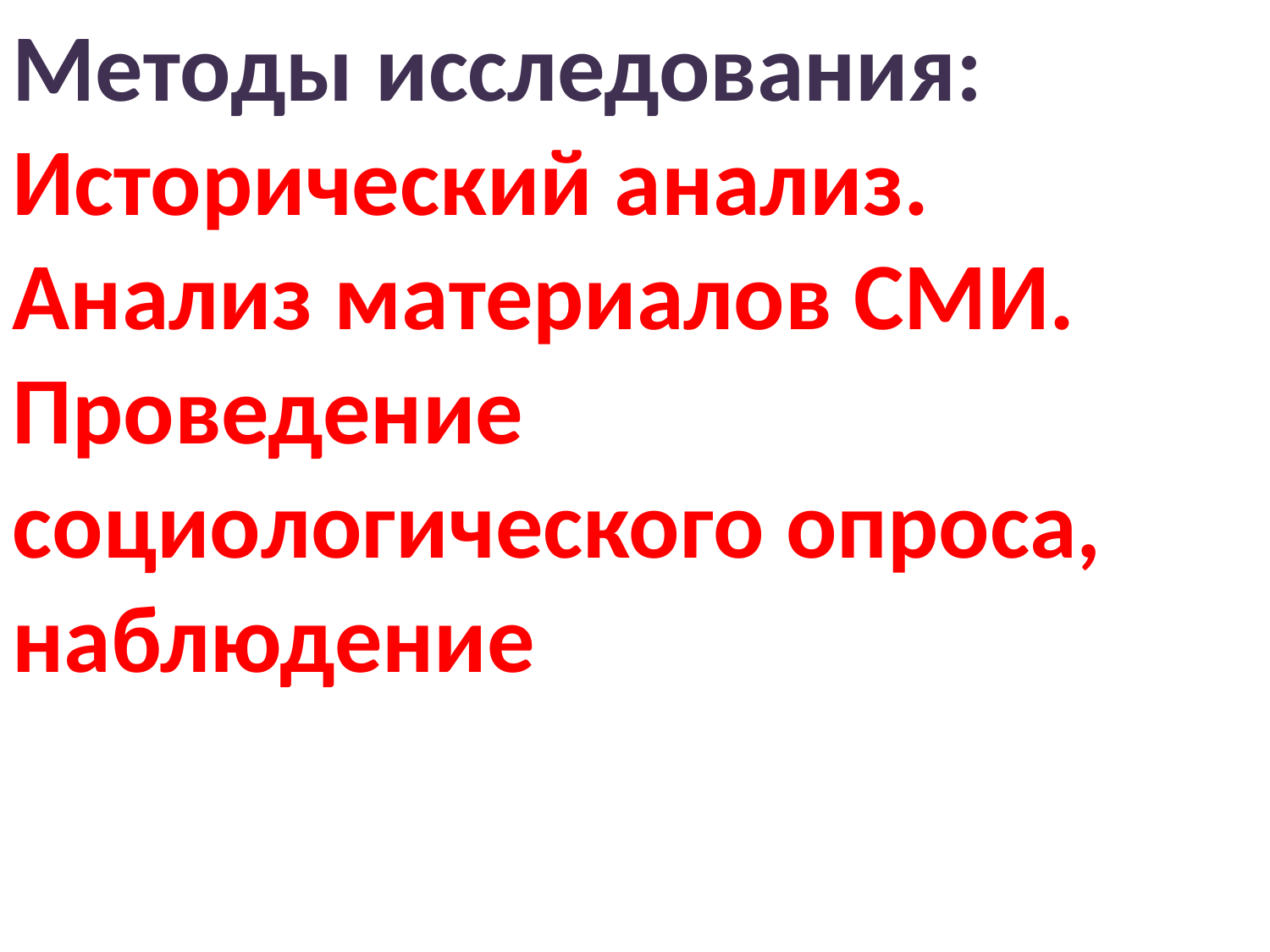

Методы исследования:
Исторический анализ.
Анализ материалов СМИ.
Проведение социологического опроса, наблюдение